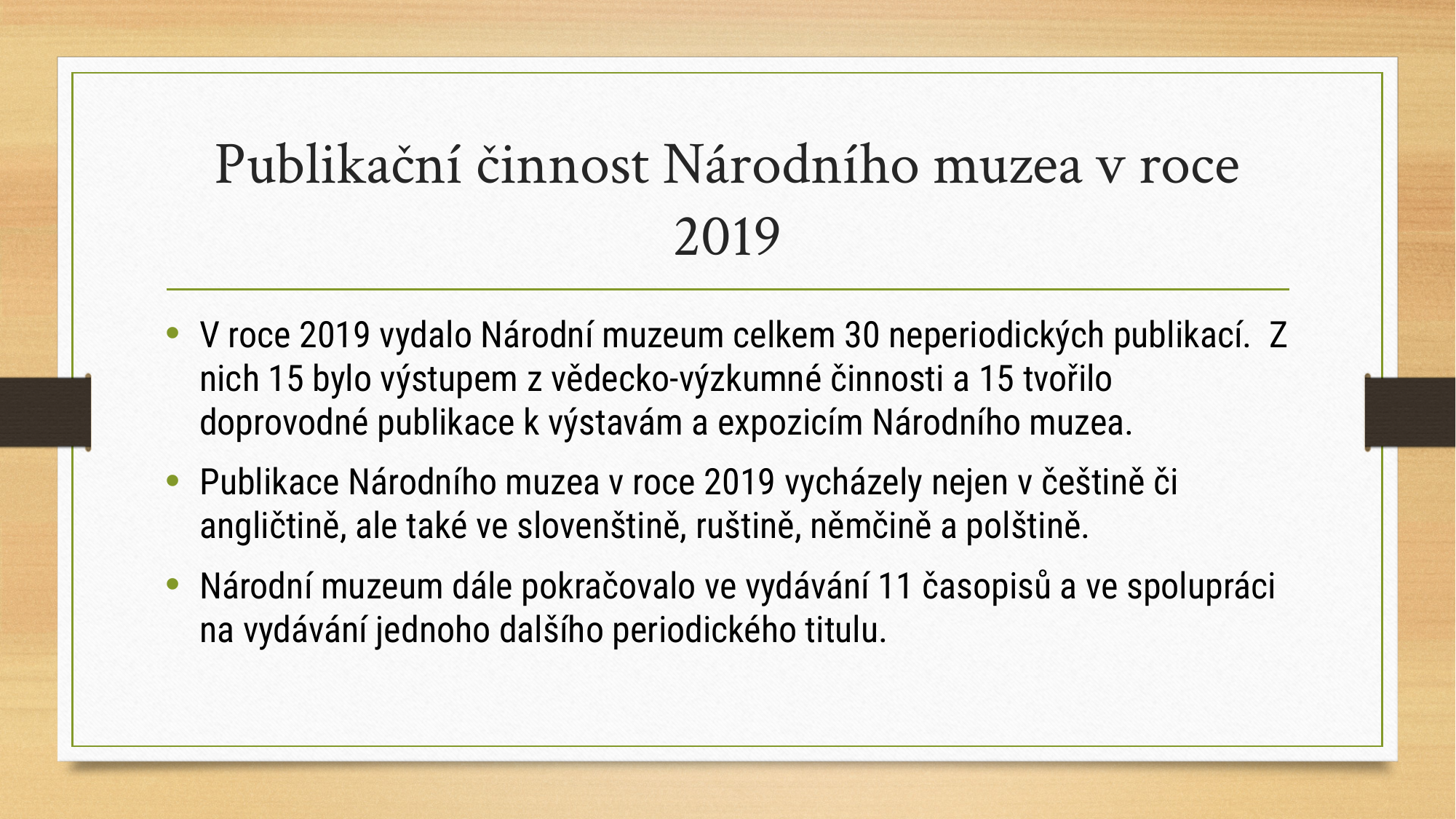

# Publikační činnost Národního muzea v roce 2019
V roce 2019 vydalo Národní muzeum celkem 30 neperiodických publikací.  Z nich 15 bylo výstupem z vědecko-výzkumné činnosti a 15 tvořilo doprovodné publikace k výstavám a expozicím Národního muzea.
Publikace Národního muzea v roce 2019 vycházely nejen v češtině či angličtině, ale také ve slovenštině, ruštině, němčině a polštině.
Národní muzeum dále pokračovalo ve vydávání 11 časopisů a ve spolupráci na vydávání jednoho dalšího periodického titulu.